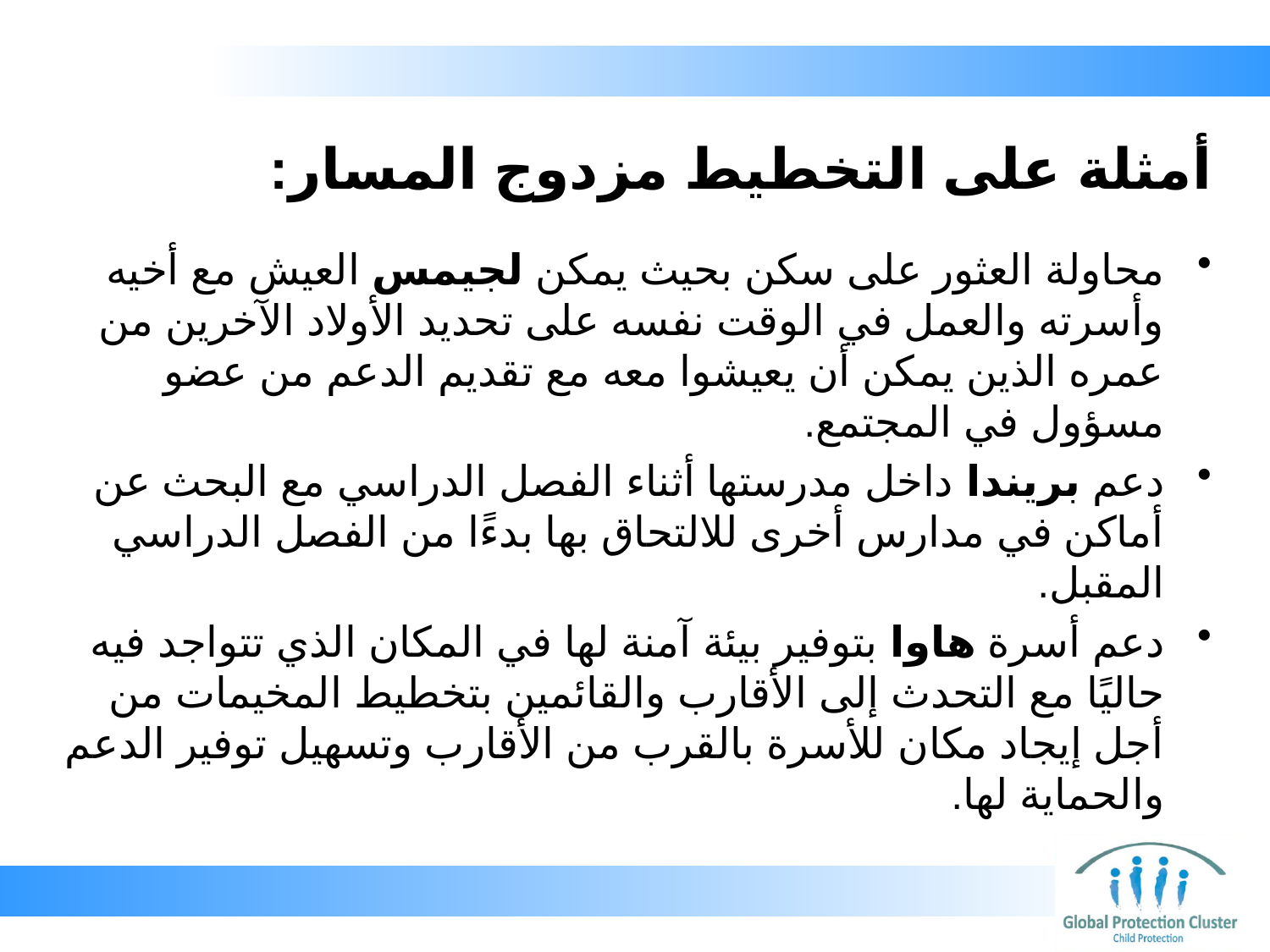

# أمثلة على التخطيط مزدوج المسار:
محاولة العثور على سكن بحيث يمكن لجيمس العيش مع أخيه وأسرته والعمل في الوقت نفسه على تحديد الأولاد الآخرين من عمره الذين يمكن أن يعيشوا معه مع تقديم الدعم من عضو مسؤول في المجتمع.
دعم بريندا داخل مدرستها أثناء الفصل الدراسي مع البحث عن أماكن في مدارس أخرى للالتحاق بها بدءًا من الفصل الدراسي المقبل.
دعم أسرة هاوا بتوفير بيئة آمنة لها في المكان الذي تتواجد فيه حاليًا مع التحدث إلى الأقارب والقائمين بتخطيط المخيمات من أجل إيجاد مكان للأسرة بالقرب من الأقارب وتسهيل توفير الدعم والحماية لها.